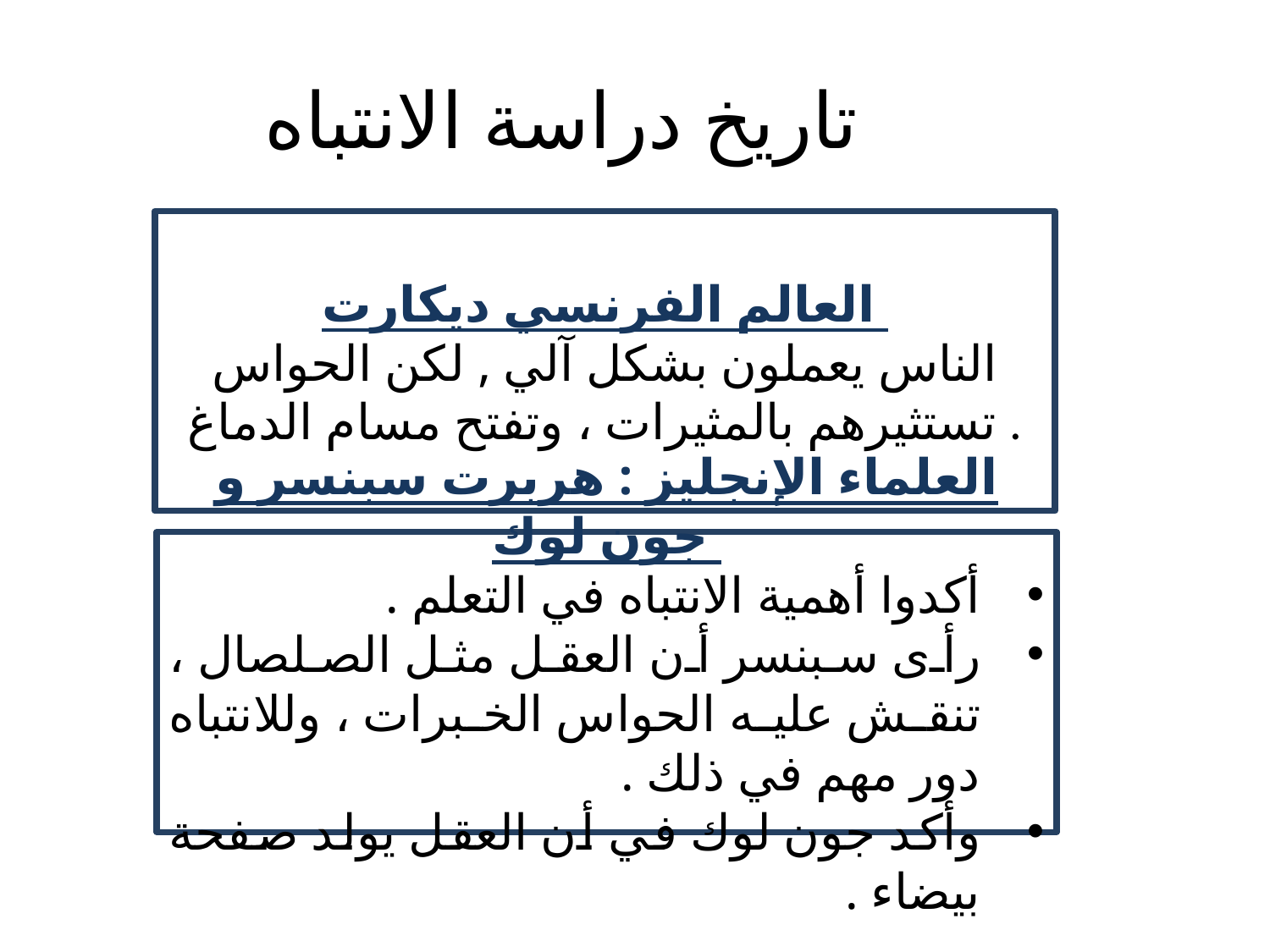

تاريخ دراسة الانتباه
العالم الفرنسي ديكارت
الناس يعملون بشكل آلي , لكن الحواس تستثيرهم بالمثيرات ، وتفتح مسام الدماغ .
العلماء الإنجليز : هربرت سبنسر و جون لوك
أكدوا أهمية الانتباه في التعلم .
رأى سبنسر أن العقل مثل الصلصال ، تنقش عليه الحواس الخبرات ، وللانتباه دور مهم في ذلك .
وأكد جون لوك في أن العقل يولد صفحة بيضاء .